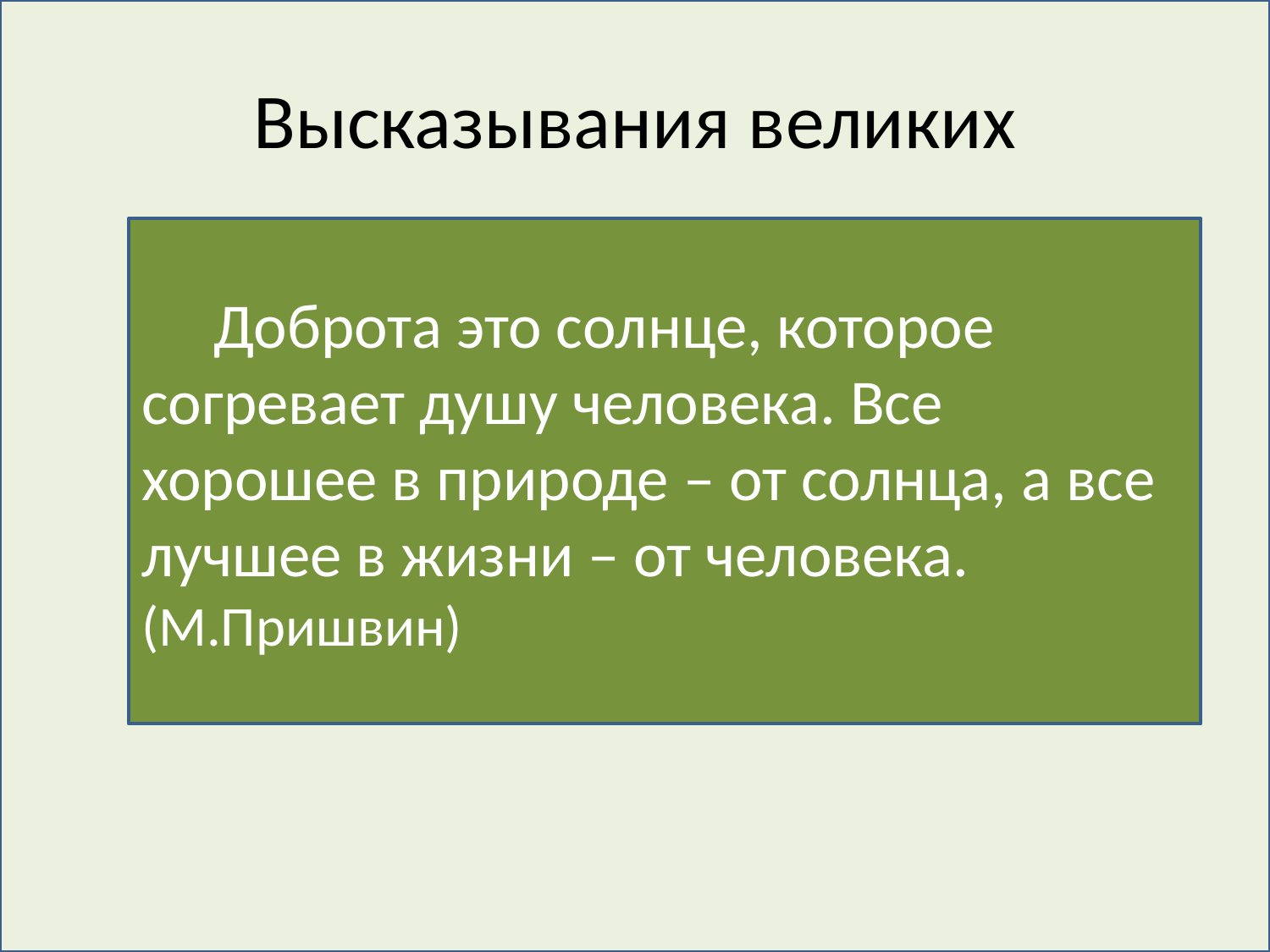

# Высказывания великих
     Доброта это солнце, которое согревает душу человека. Все хорошее в природе – от солнца, а все лучшее в жизни – от человека.  (М.Пришвин)